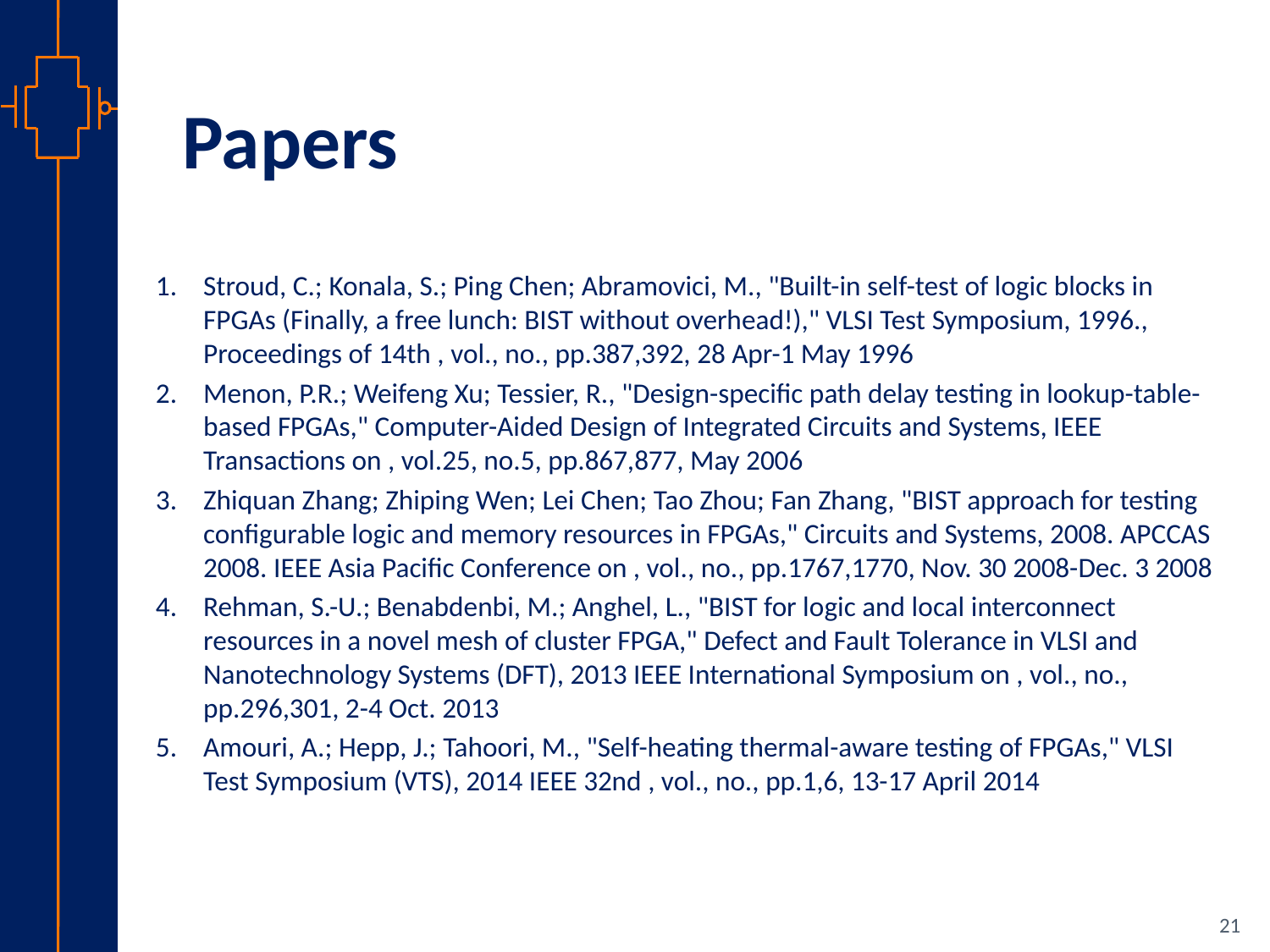

# Papers

Stroud, C.; Konala, S.; Ping Chen; Abramovici, M., "Built-in self-test of logic blocks in FPGAs (Finally, a free lunch: BIST without overhead!)," VLSI Test Symposium, 1996., Proceedings of 14th , vol., no., pp.387,392, 28 Apr-1 May 1996
Menon, P.R.; Weifeng Xu; Tessier, R., "Design-specific path delay testing in lookup-table-based FPGAs," Computer-Aided Design of Integrated Circuits and Systems, IEEE Transactions on , vol.25, no.5, pp.867,877, May 2006
Zhiquan Zhang; Zhiping Wen; Lei Chen; Tao Zhou; Fan Zhang, "BIST approach for testing configurable logic and memory resources in FPGAs," Circuits and Systems, 2008. APCCAS 2008. IEEE Asia Pacific Conference on , vol., no., pp.1767,1770, Nov. 30 2008-Dec. 3 2008
Rehman, S.-U.; Benabdenbi, M.; Anghel, L., "BIST for logic and local interconnect resources in a novel mesh of cluster FPGA," Defect and Fault Tolerance in VLSI and Nanotechnology Systems (DFT), 2013 IEEE International Symposium on , vol., no., pp.296,301, 2-4 Oct. 2013
Amouri, A.; Hepp, J.; Tahoori, M., "Self-heating thermal-aware testing of FPGAs," VLSI Test Symposium (VTS), 2014 IEEE 32nd , vol., no., pp.1,6, 13-17 April 2014
21